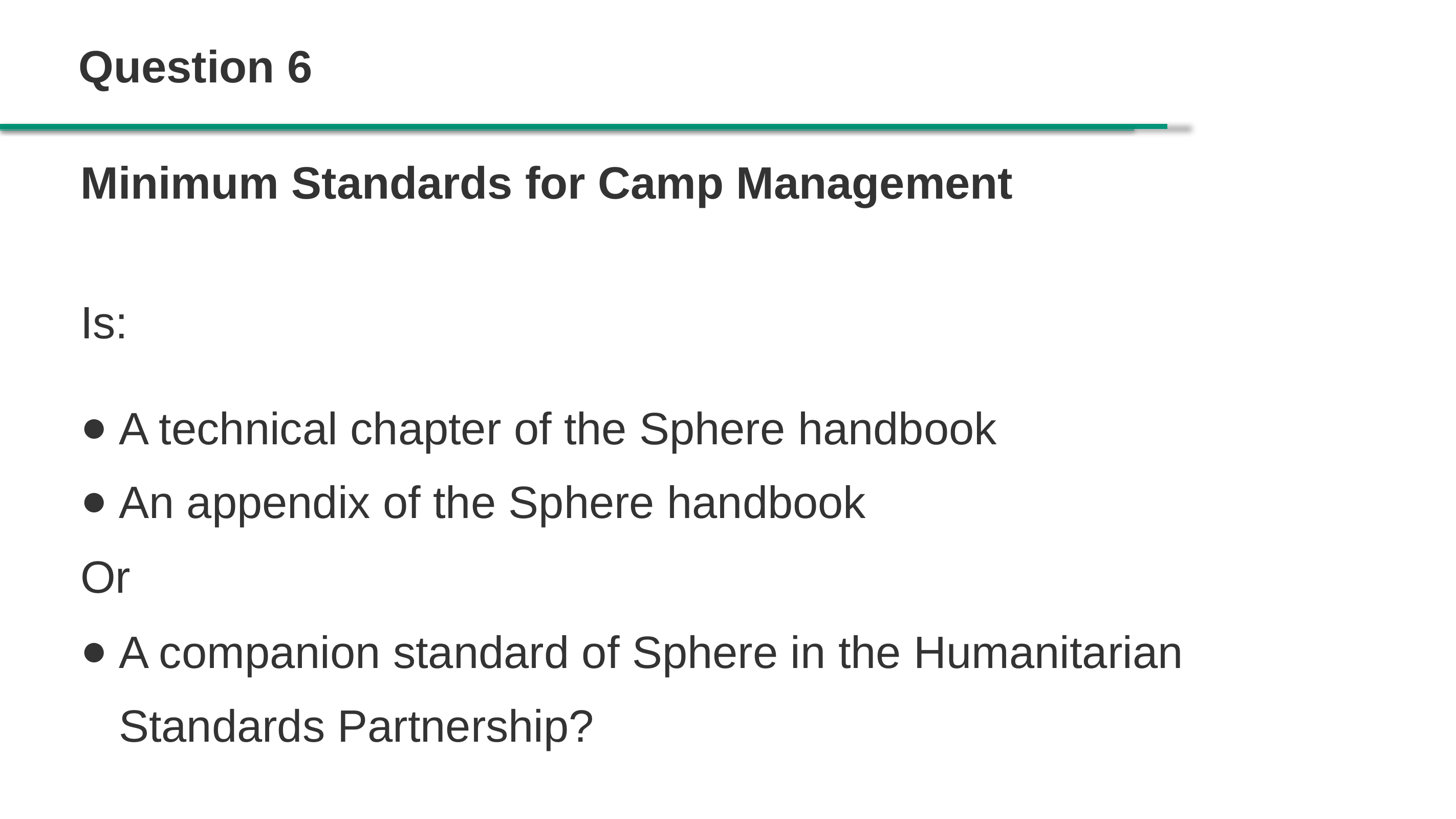

# Question 6
Minimum Standards for Camp Management

Is:

A technical chapter of the Sphere handbook
An appendix of the Sphere handbook
Or
A companion standard of Sphere in the Humanitarian Standards Partnership?